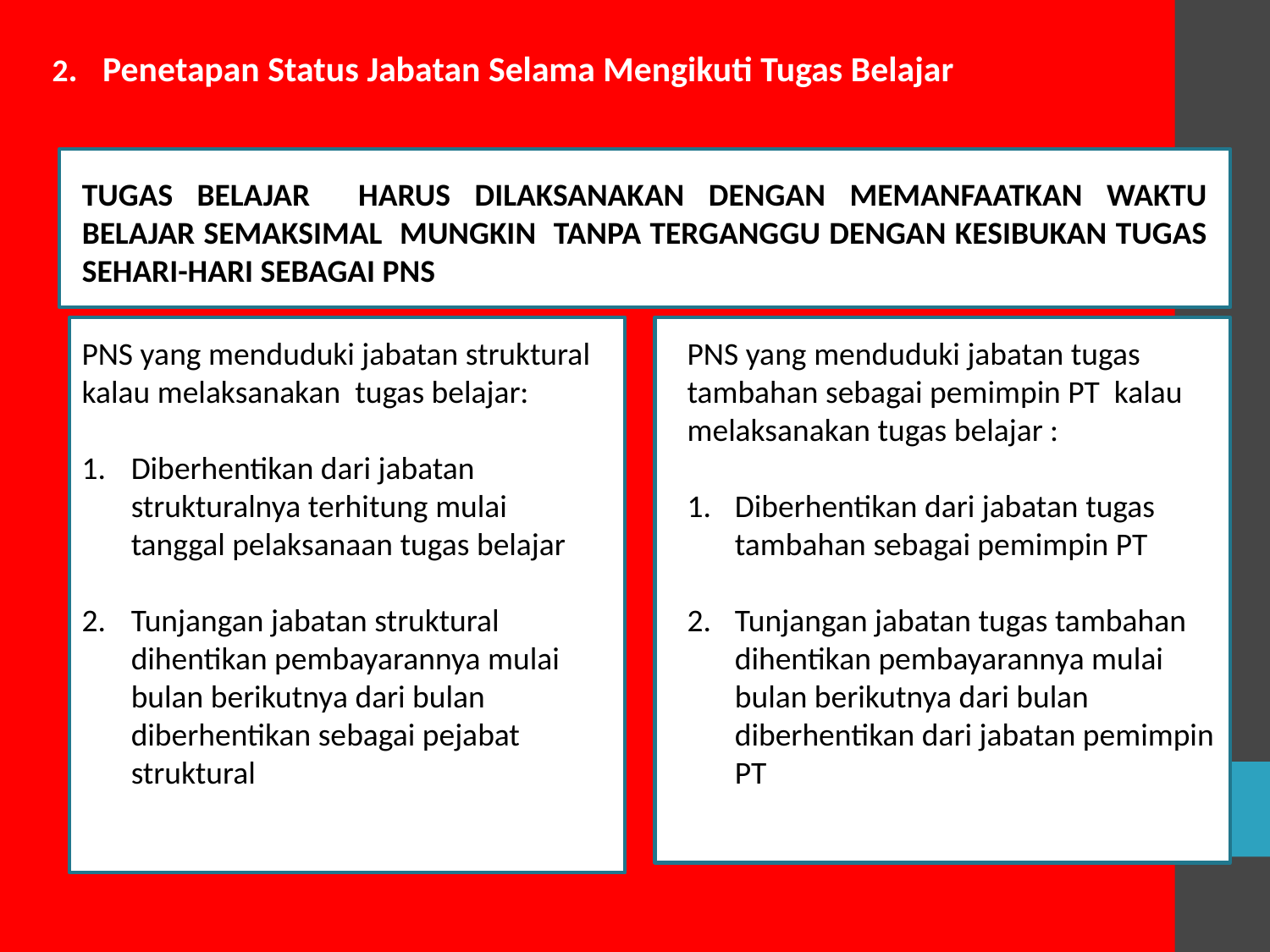

2.	Penetapan Status Jabatan Selama Mengikuti Tugas Belajar

TUGAS BELAJAR  HARUS DILAKSANAKAN DENGAN MEMANFAATKAN WAKTU BELAJAR SEMAKSIMAL  MUNGKIN  TANPA TERGANGGU DENGAN KESIBUKAN TUGAS SEHARI-HARI SEBAGAI PNS

PNS yang menduduki jabatan struktural kalau melaksanakan  tugas belajar:

Diberhentikan dari jabatan strukturalnya terhitung mulai tanggal pelaksanaan tugas belajar

Tunjangan jabatan struktural dihentikan pembayarannya mulai bulan berikutnya dari bulan diberhentikan sebagai pejabat struktural
PNS yang menduduki jabatan tugas tambahan sebagai pemimpin PT  kalau melaksanakan tugas belajar :

Diberhentikan dari jabatan tugas tambahan sebagai pemimpin PT

Tunjangan jabatan tugas tambahan dihentikan pembayarannya mulai bulan berikutnya dari bulan diberhentikan dari jabatan pemimpin PT